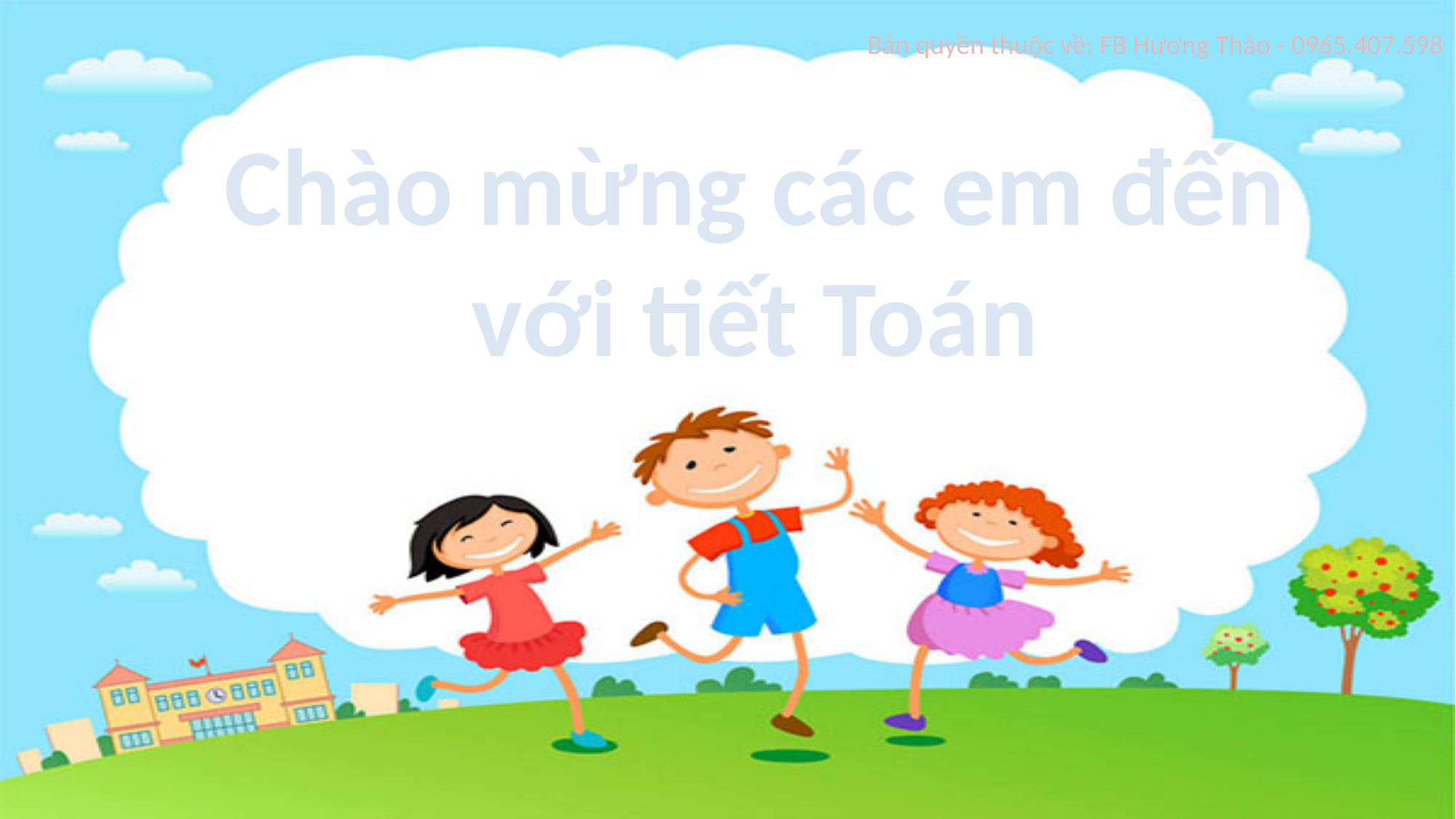

Bản quyền thuộc về: FB Hương Thảo - 0965.407.598
#
Chào mừng các em đến với tiết Toán